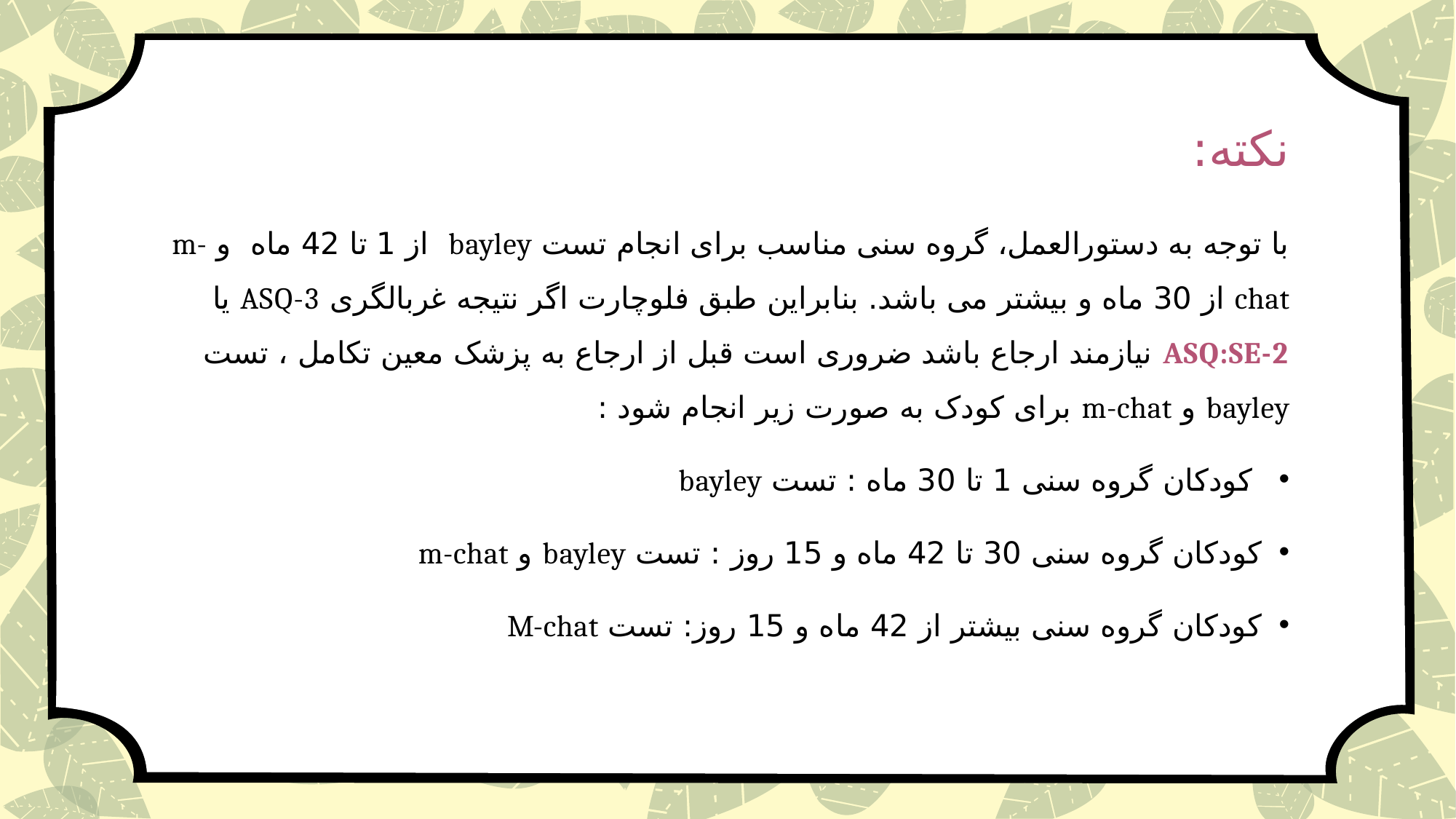

# نکته:
با توجه به دستورالعمل، گروه سنی مناسب برای انجام تست bayley  از 1 تا 42 ماه  و m-chat از 30 ماه و بیشتر می باشد. بنابراین طبق فلوچارت اگر نتیجه غربالگری ASQ-3 یا ASQ:SE-2 نیازمند ارجاع باشد ضروری است قبل از ارجاع به پزشک معین تکامل ، تست bayley و m-chat برای کودک به صورت زیر انجام شود :
 کودکان گروه سنی 1 تا 30 ماه : تست bayley
کودکان گروه سنی 30 تا 42 ماه و 15 روز : تست bayley و m-chat
کودکان گروه سنی بیشتر از 42 ماه و 15 روز: تست M-chat